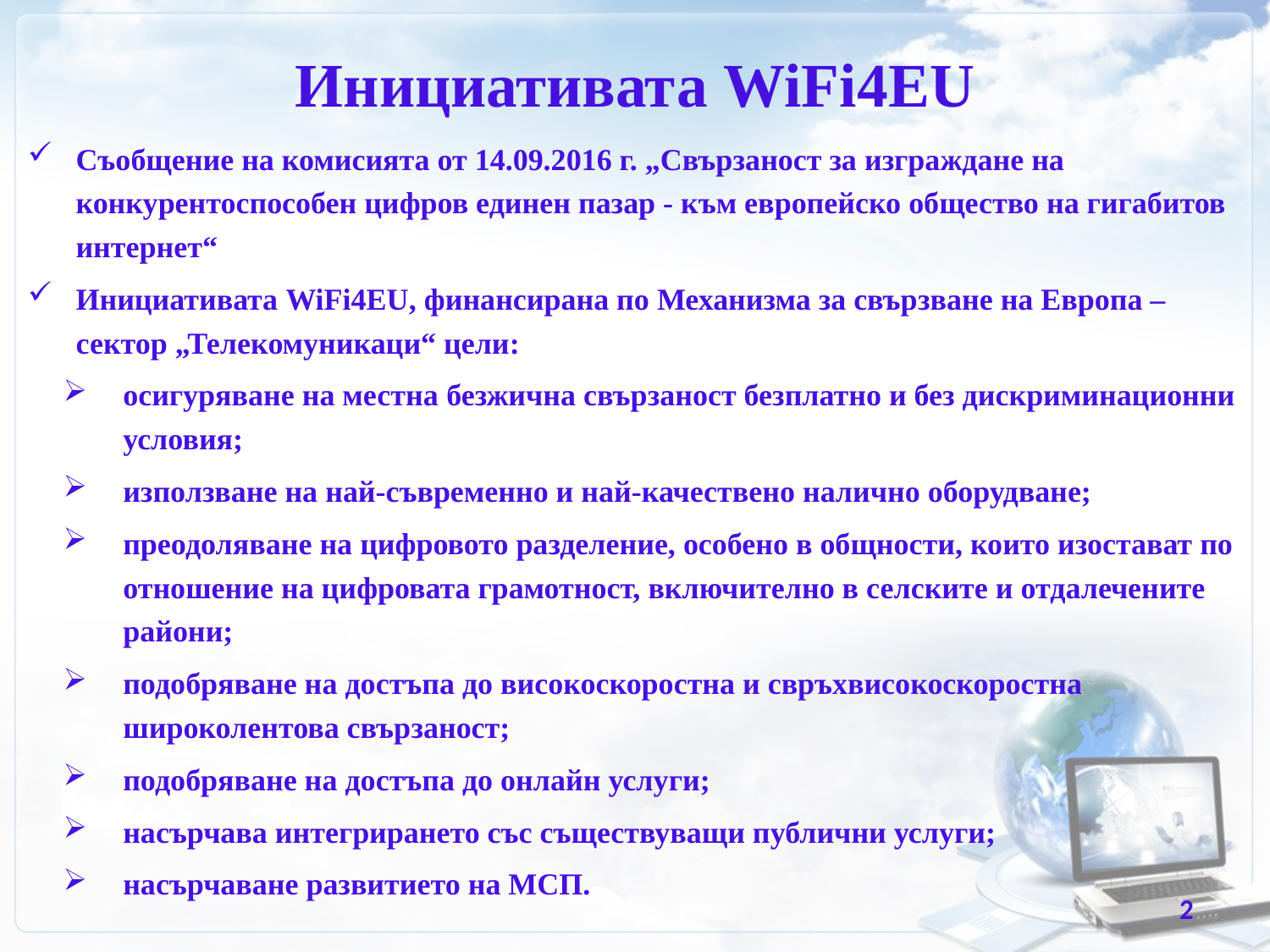

# Инициативата WiFi4EU
Съобщение на комисията от 14.09.2016 г. „Свързаност за изграждане на конкурентоспособен цифров единен пазар - към европейско общество на гигабитов интернет“
Инициативата WiFi4EU, финансирана по Механизма за свързване на Европа – сектор „Телекомуникаци“ цели:
осигуряване на местна безжична свързаност безплатно и без дискриминационни условия;
използване на най-съвременно и най-качествено налично оборудване;
преодоляване на цифровото разделение, особено в общности, които изостават по отношение на цифровата грамотност, включително в селските и отдалечените райони;
подобряване на достъпа до високоскоростна и свръхвисокоскоростна широколентова свързаност;
подобряване на достъпа до онлайн услуги;
насърчава интегрирането със съществуващи публични услуги;
насърчаване развитието на МСП.

2